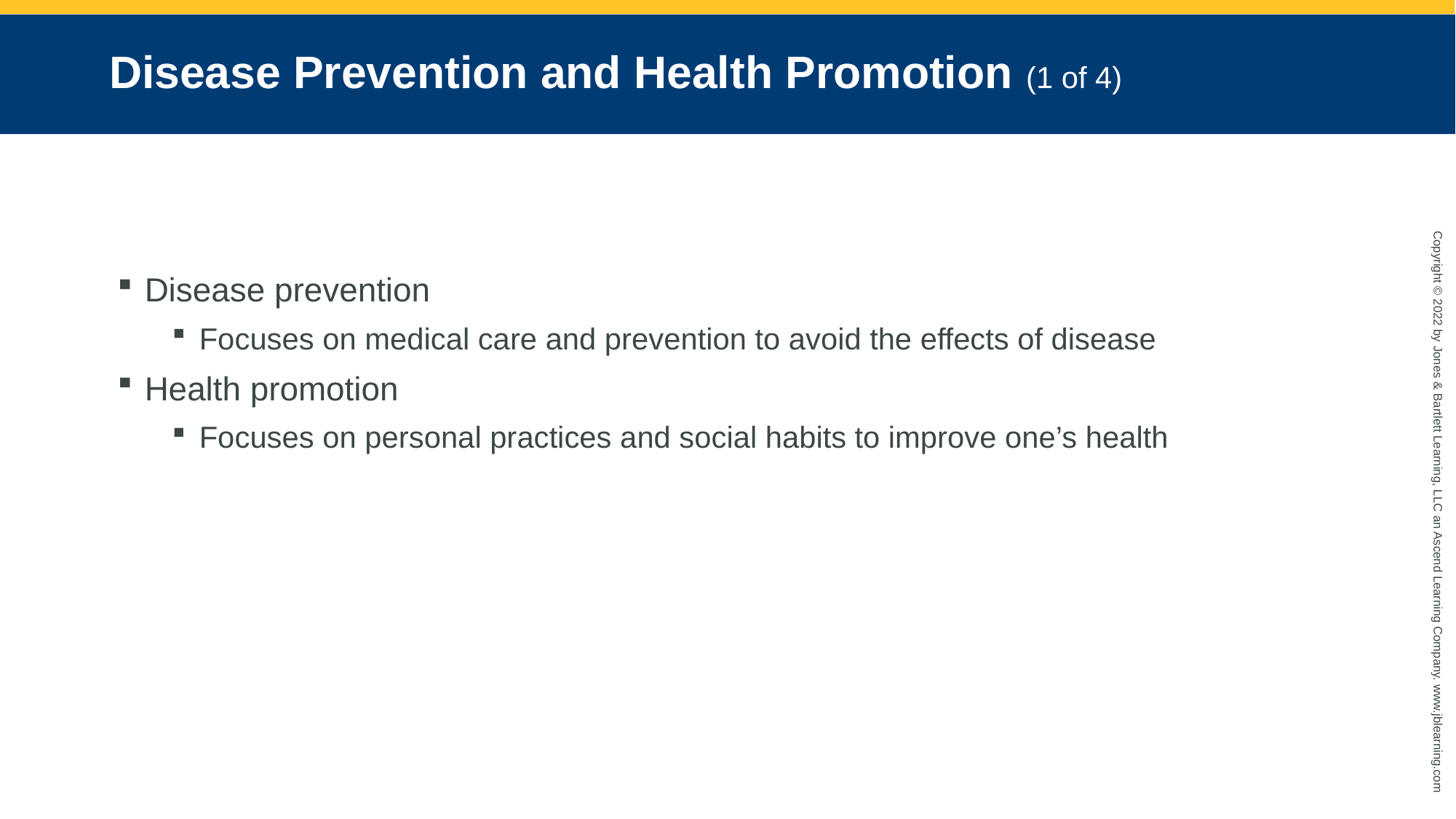

# Disease Prevention and Health Promotion (1 of 4)
Disease prevention
Focuses on medical care and prevention to avoid the effects of disease
Health promotion
Focuses on personal practices and social habits to improve one’s health